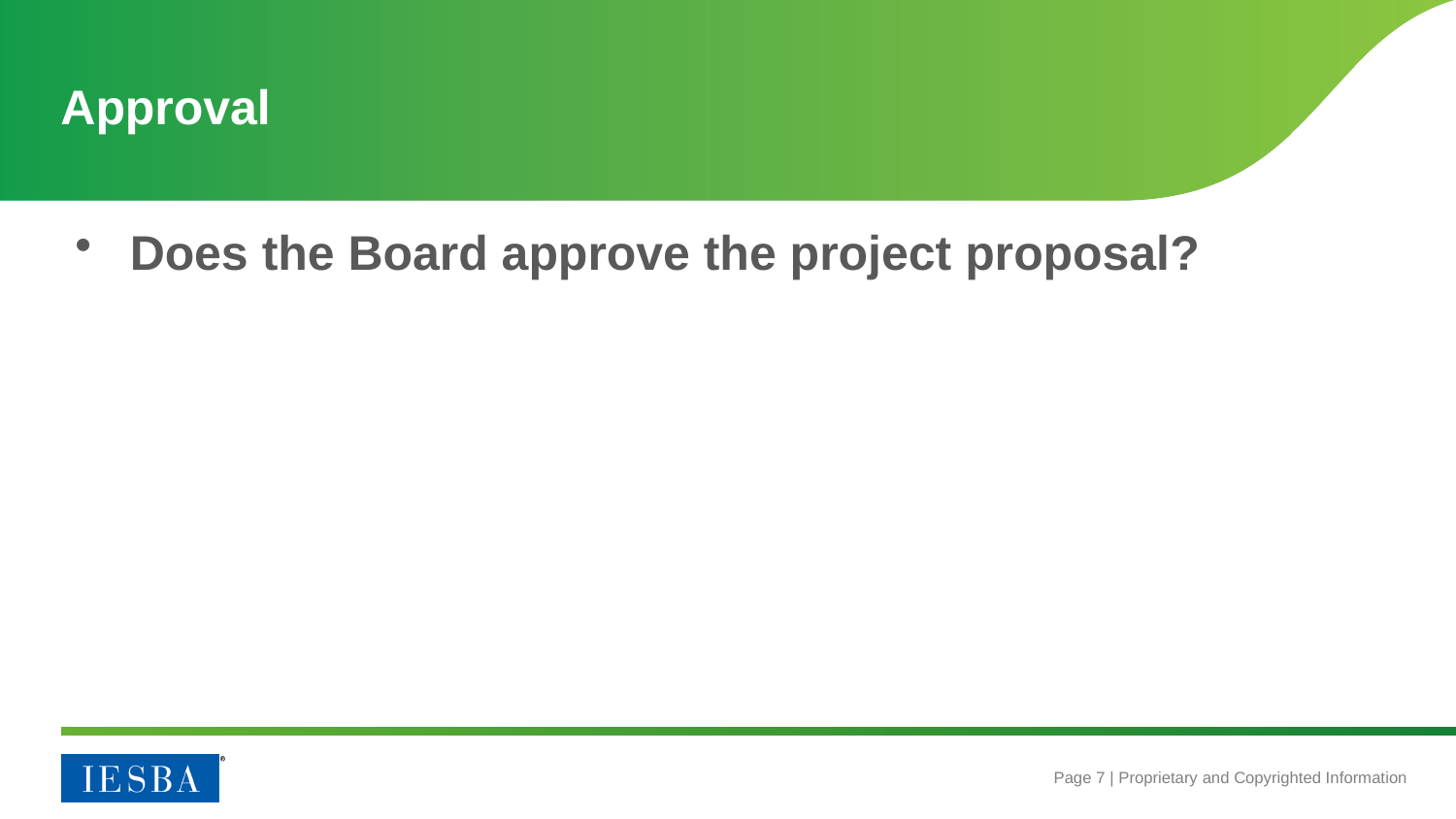

# Approval
Does the Board approve the project proposal?